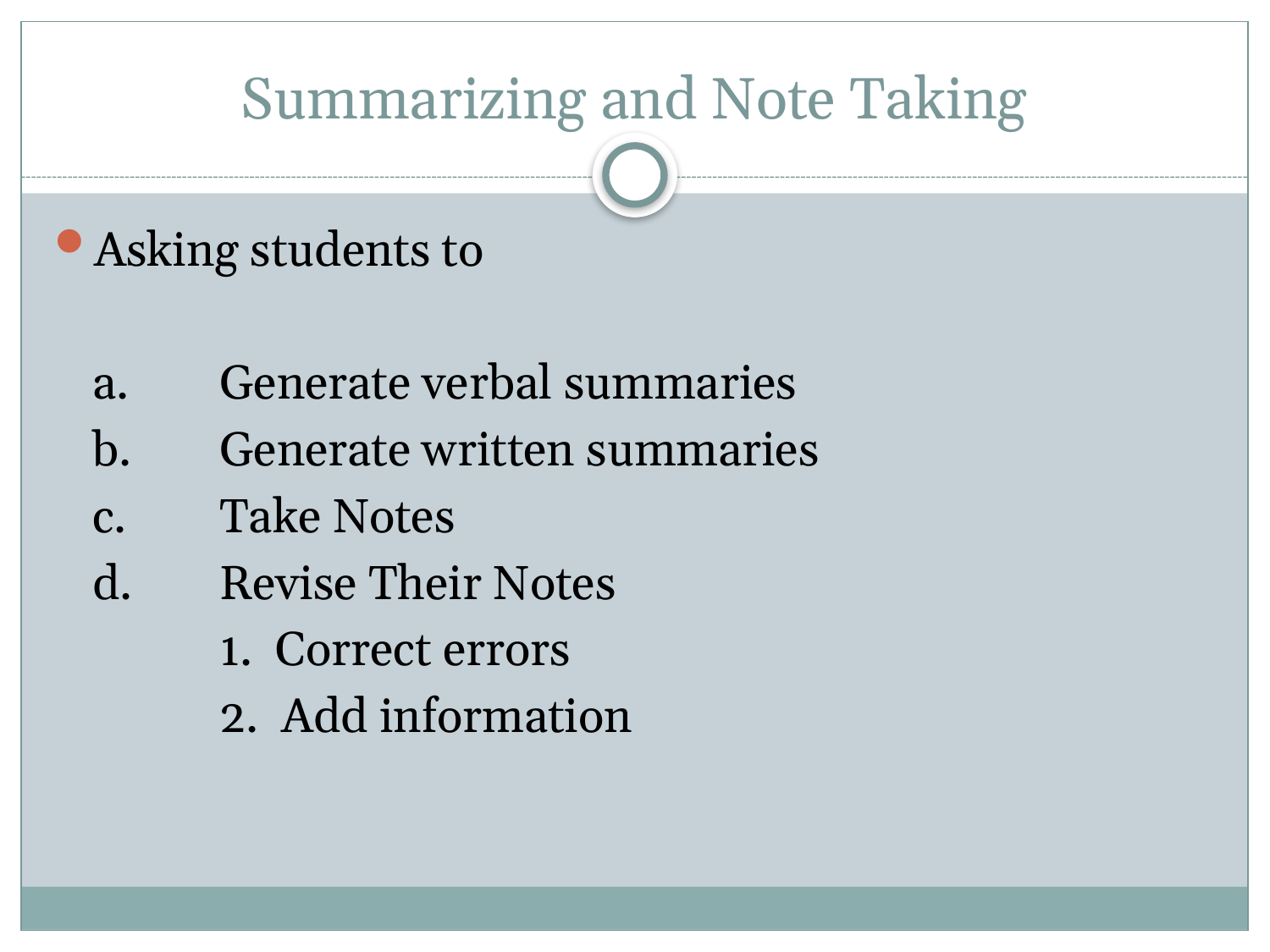

# Summarizing and Note Taking
Asking students to

	a.	Generate verbal summaries
	b.	Generate written summaries
	c.	Take Notes
	d.	Revise Their Notes
		1.  Correct errors
		2.  Add information